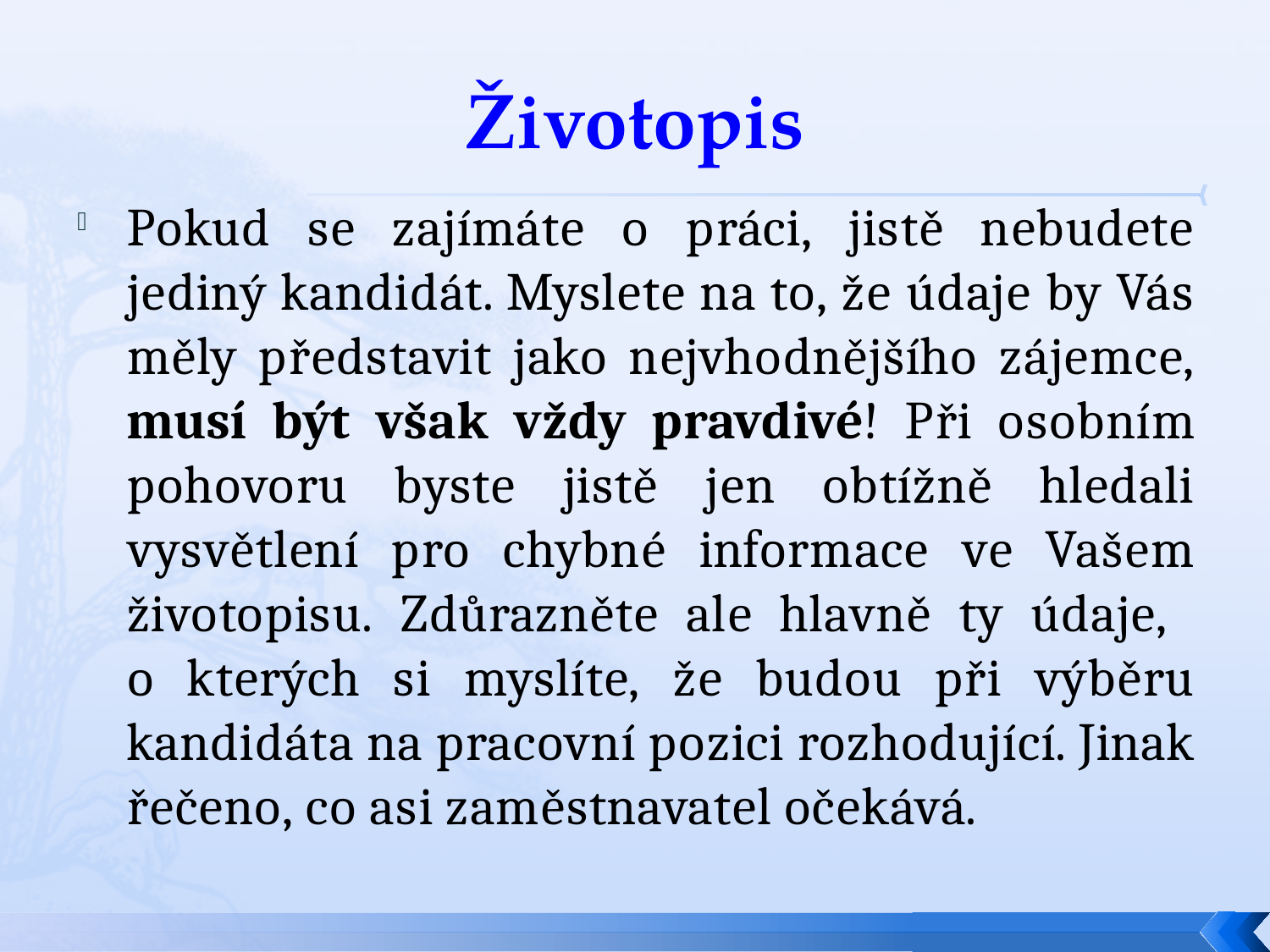

# Životopis
Pokud se zajímáte o práci, jistě nebudete jediný kandidát. Myslete na to, že údaje by Vás měly představit jako nejvhodnějšího zájemce, musí být však vždy pravdivé! Při osobním pohovoru byste jistě jen obtížně hledali vysvětlení pro chybné informace ve Vašem životopisu. Zdůrazněte ale hlavně ty údaje,
o kterých si myslíte, že budou při výběru kandidáta na pracovní pozici rozhodující. Jinak řečeno, co asi zaměstnavatel očekává.